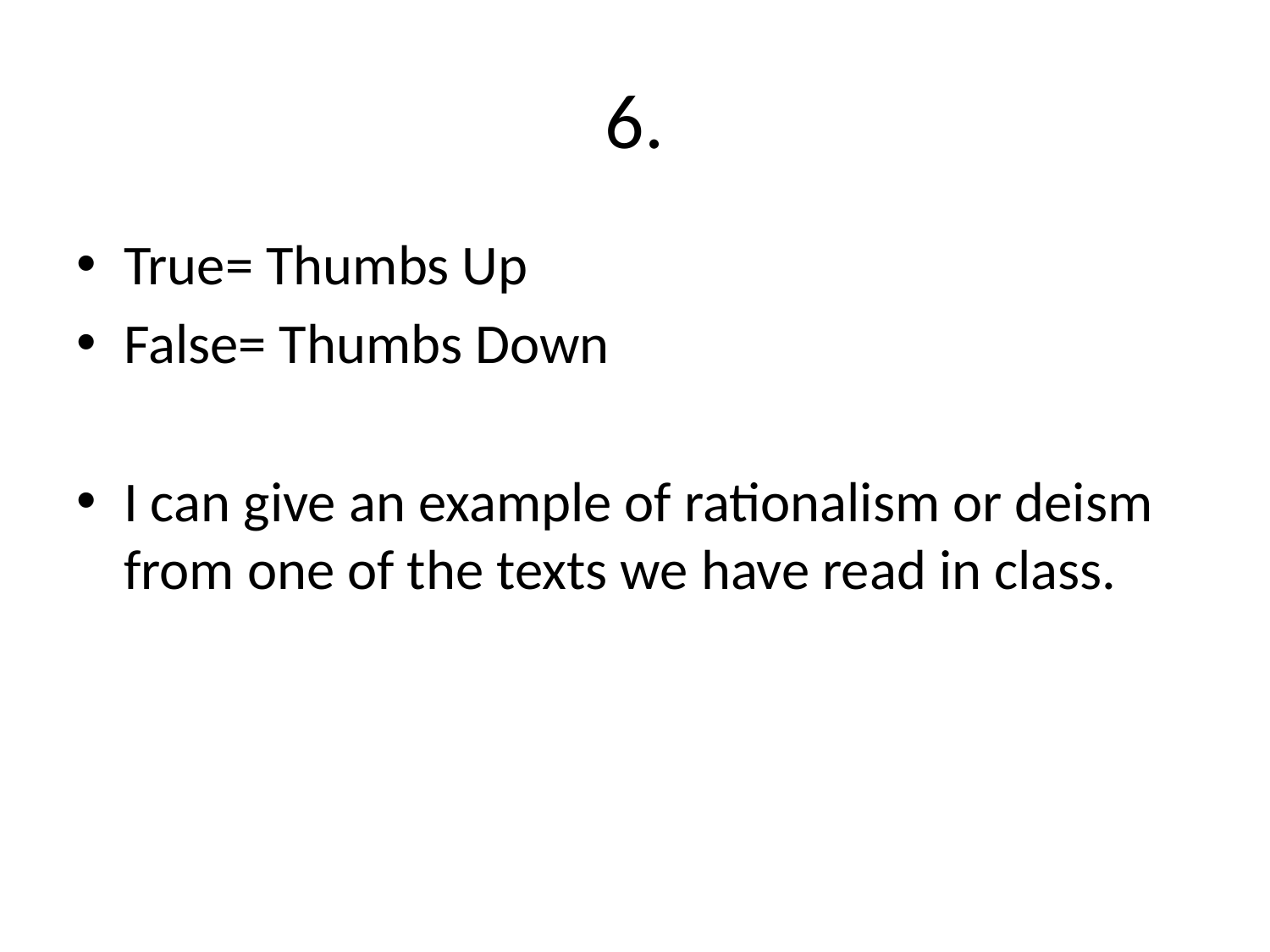

# 6.
True= Thumbs Up
False= Thumbs Down

I can give an example of rationalism or deism from one of the texts we have read in class.